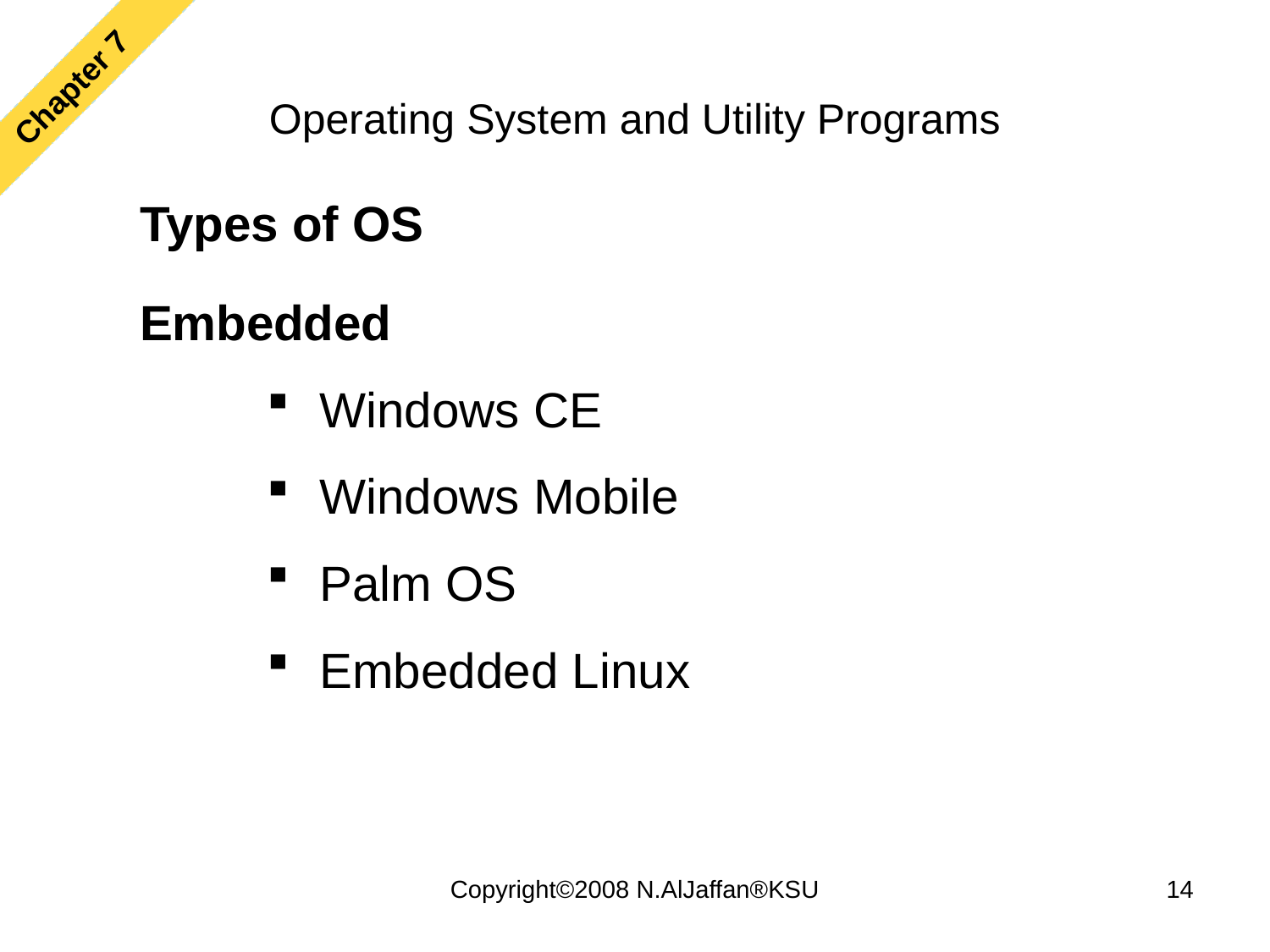

# Operating System and Utility Programs
Chapter 7
Types of OS

Embedded
Windows CE
Windows Mobile
Palm OS
Embedded Linux
Copyright©2008 N.AlJaffan®KSU
14